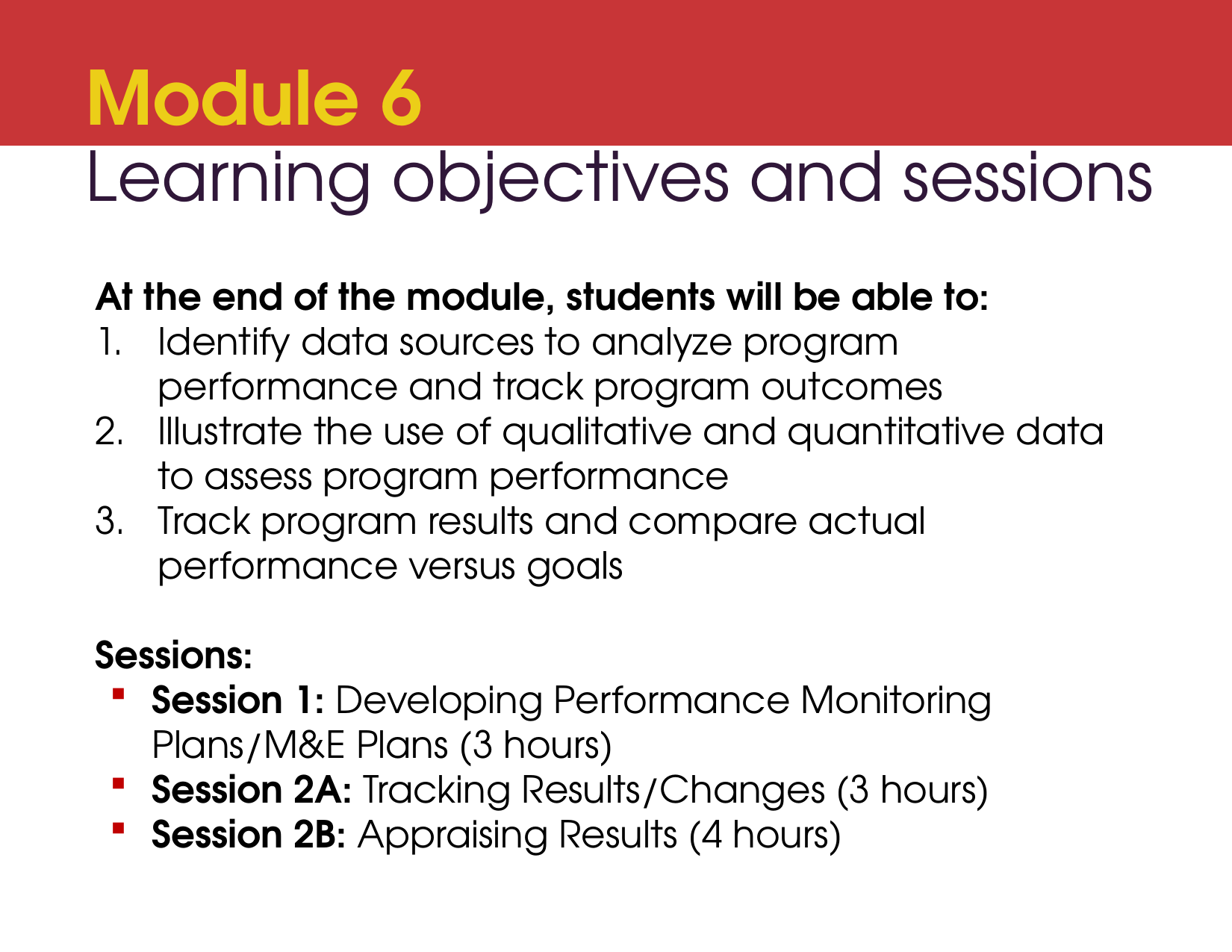

# Module 6
Learning objectives and sessions
At the end of the module, students will be able to:
Identify data sources to analyze program performance and track program outcomes
Illustrate the use of qualitative and quantitative data to assess program performance
Track program results and compare actual performance versus goals

Sessions:
Session 1: Developing Performance Monitoring Plans/M&E Plans (3 hours)
Session 2A: Tracking Results/Changes (3 hours)
Session 2B: Appraising Results (4 hours)